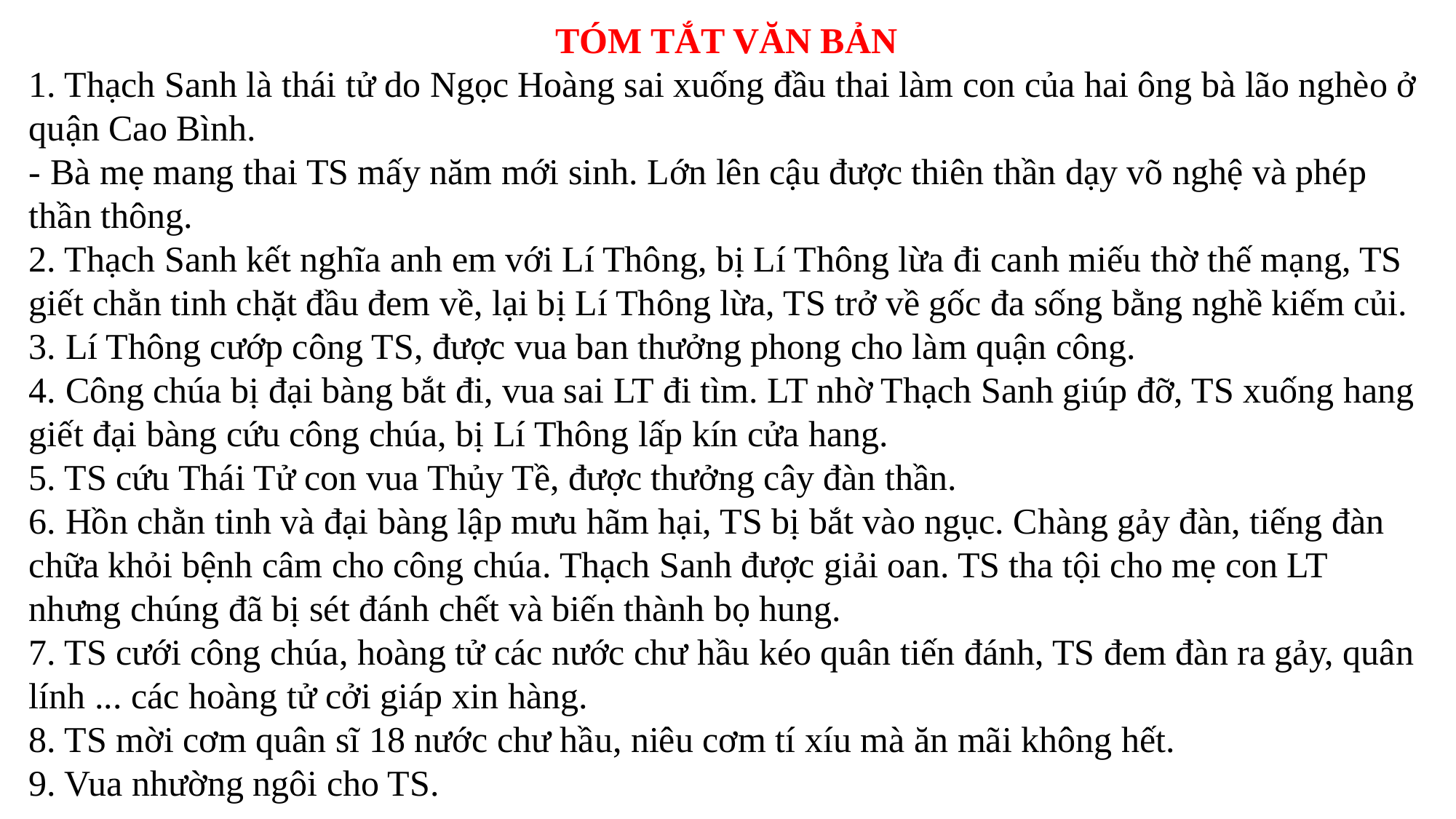

TÓM TẮT VĂN BẢN
1. Thạch Sanh là thái tử do Ngọc Hoàng sai xuống đầu thai làm con của hai ông bà lão nghèo ở quận Cao Bình.
- Bà mẹ mang thai TS mấy năm mới sinh. Lớn lên cậu được thiên thần dạy võ nghệ và phép thần thông.
2. Thạch Sanh kết nghĩa anh em với Lí Thông, bị Lí Thông lừa đi canh miếu thờ thế mạng, TS giết chằn tinh chặt đầu đem về, lại bị Lí Thông lừa, TS trở về gốc đa sống bằng nghề kiếm củi.
3. Lí Thông cướp công TS, được vua ban thưởng phong cho làm quận công.
4. Công chúa bị đại bàng bắt đi, vua sai LT đi tìm. LT nhờ Thạch Sanh giúp đỡ, TS xuống hang giết đại bàng cứu công chúa, bị Lí Thông lấp kín cửa hang.
5. TS cứu Thái Tử con vua Thủy Tề, được thưởng cây đàn thần.
6. Hồn chằn tinh và đại bàng lập mưu hãm hại, TS bị bắt vào ngục. Chàng gảy đàn, tiếng đàn chữa khỏi bệnh câm cho công chúa. Thạch Sanh được giải oan. TS tha tội cho mẹ con LT nhưng chúng đã bị sét đánh chết và biến thành bọ hung.
7. TS cưới công chúa, hoàng tử các nước chư hầu kéo quân tiến đánh, TS đem đàn ra gảy, quân lính ... các hoàng tử cởi giáp xin hàng.
8. TS mời cơm quân sĩ 18 nước chư hầu, niêu cơm tí xíu mà ăn mãi không hết.
9. Vua nhường ngôi cho TS.